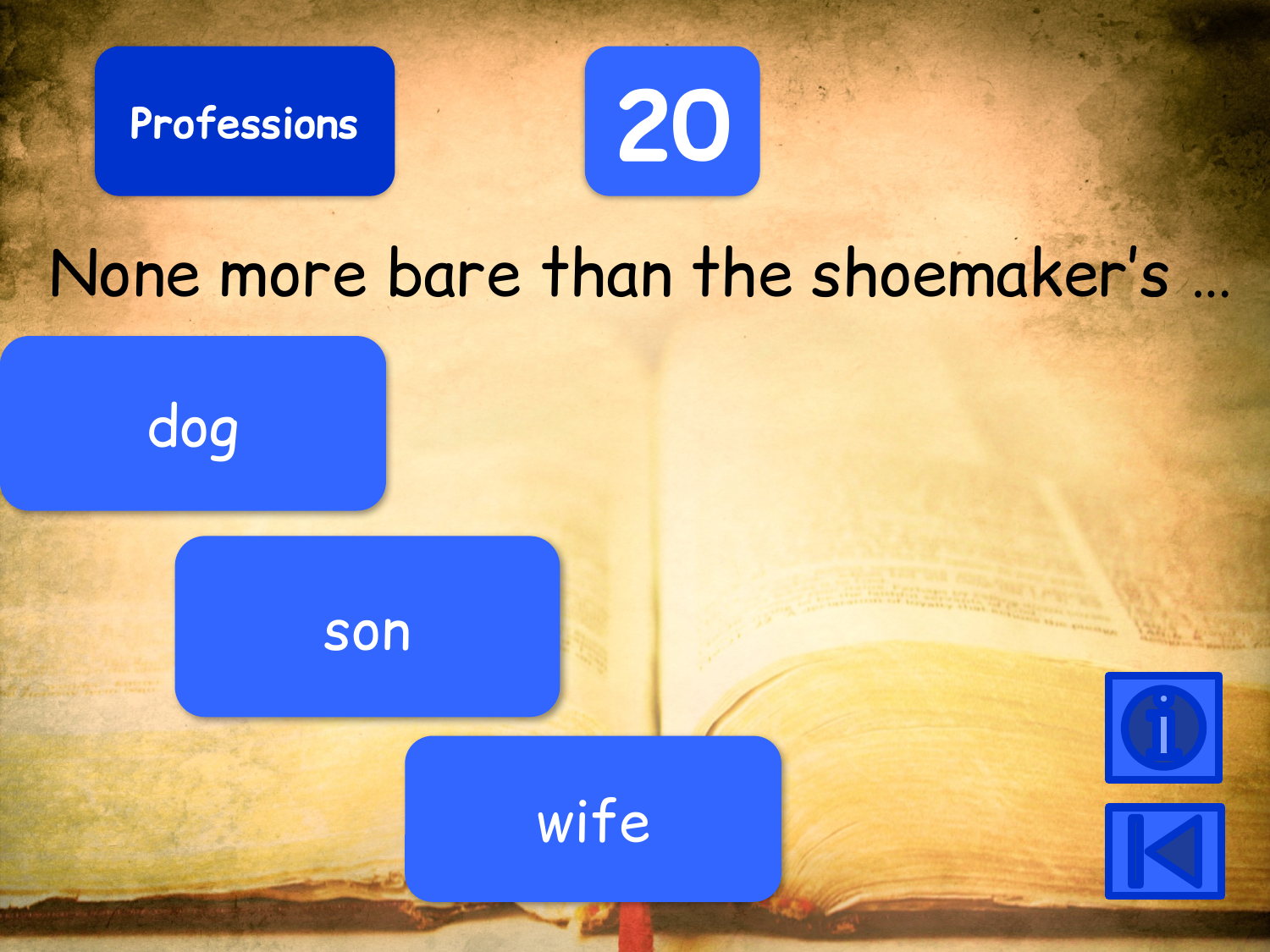

Professions
20
None more bare than the shoemaker’s …
dog
son

wife